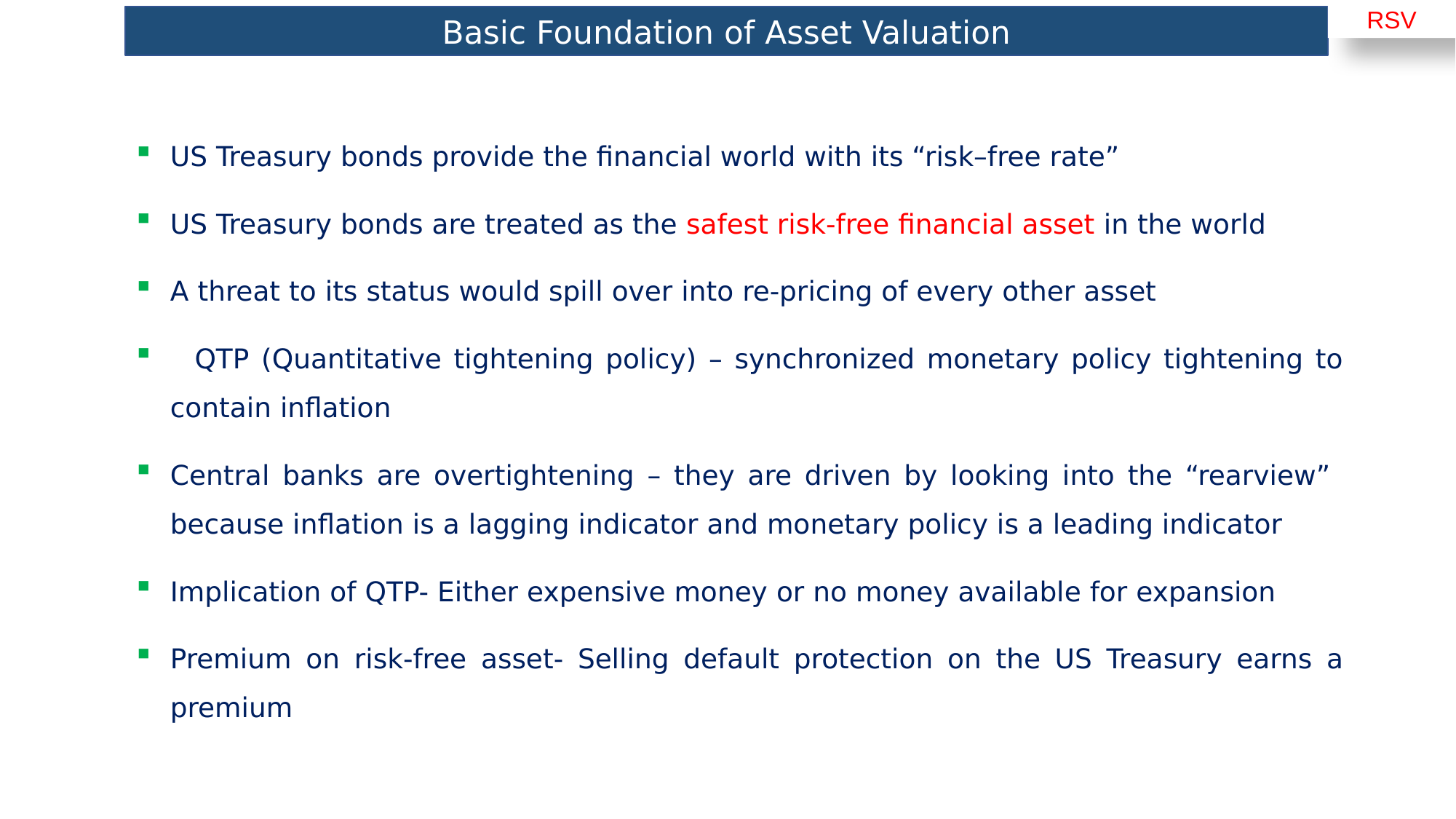

RSV
Basic Foundation of Asset Valuation
US Treasury bonds provide the financial world with its “risk–free rate”
US Treasury bonds are treated as the safest risk-free financial asset in the world
A threat to its status would spill over into re-pricing of every other asset
  QTP (Quantitative tightening policy) – synchronized monetary policy tightening to contain inflation
Central banks are overtightening – they are driven by looking into the “rearview”  because inflation is a lagging indicator and monetary policy is a leading indicator
Implication of QTP- Either expensive money or no money available for expansion
Premium on risk-free asset- Selling default protection on the US Treasury earns a premium

14